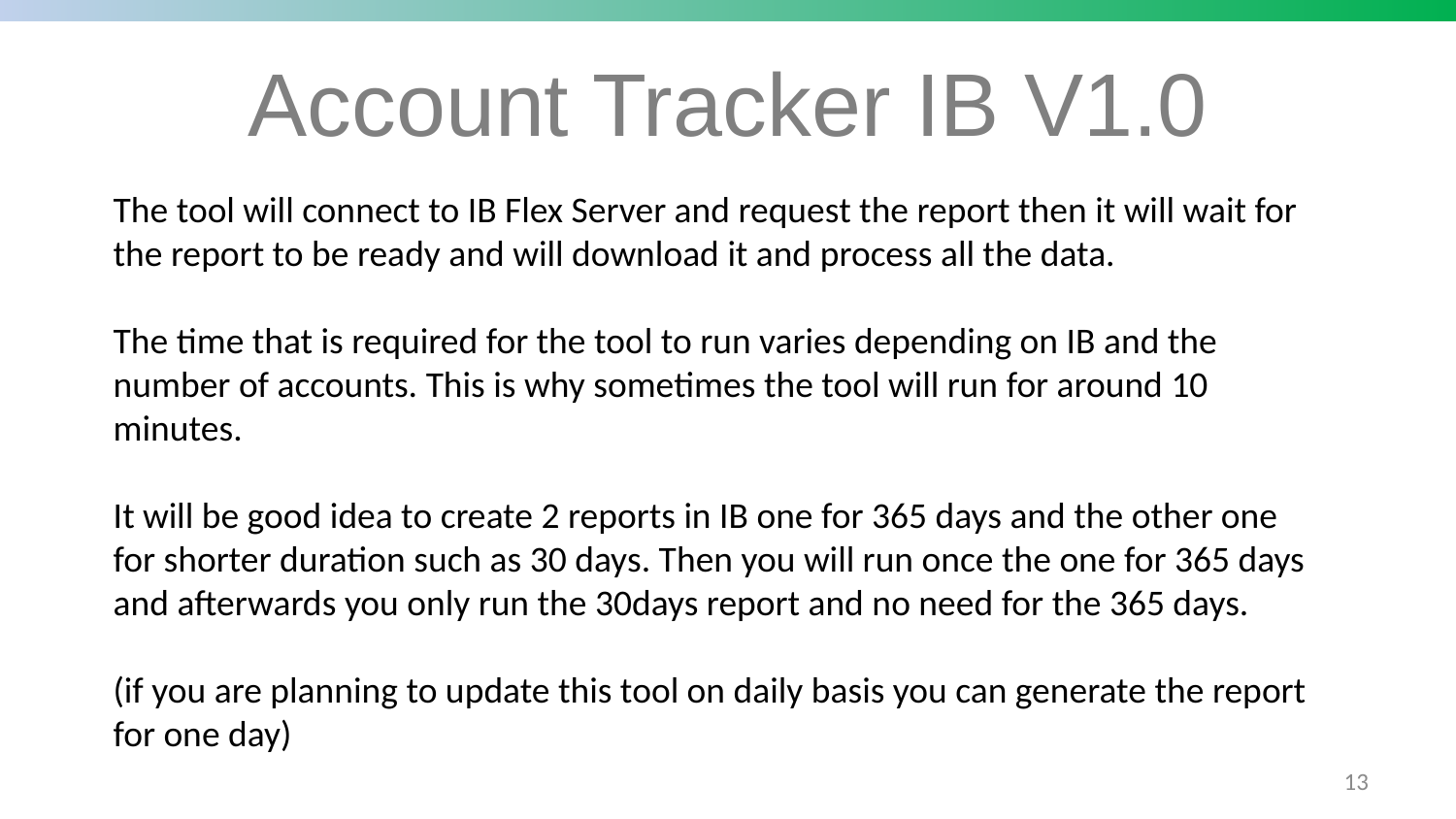

# Account Tracker IB V1.0
The tool will connect to IB Flex Server and request the report then it will wait for the report to be ready and will download it and process all the data.

The time that is required for the tool to run varies depending on IB and the number of accounts. This is why sometimes the tool will run for around 10 minutes.

It will be good idea to create 2 reports in IB one for 365 days and the other one for shorter duration such as 30 days. Then you will run once the one for 365 days and afterwards you only run the 30days report and no need for the 365 days.

(if you are planning to update this tool on daily basis you can generate the report for one day)
13